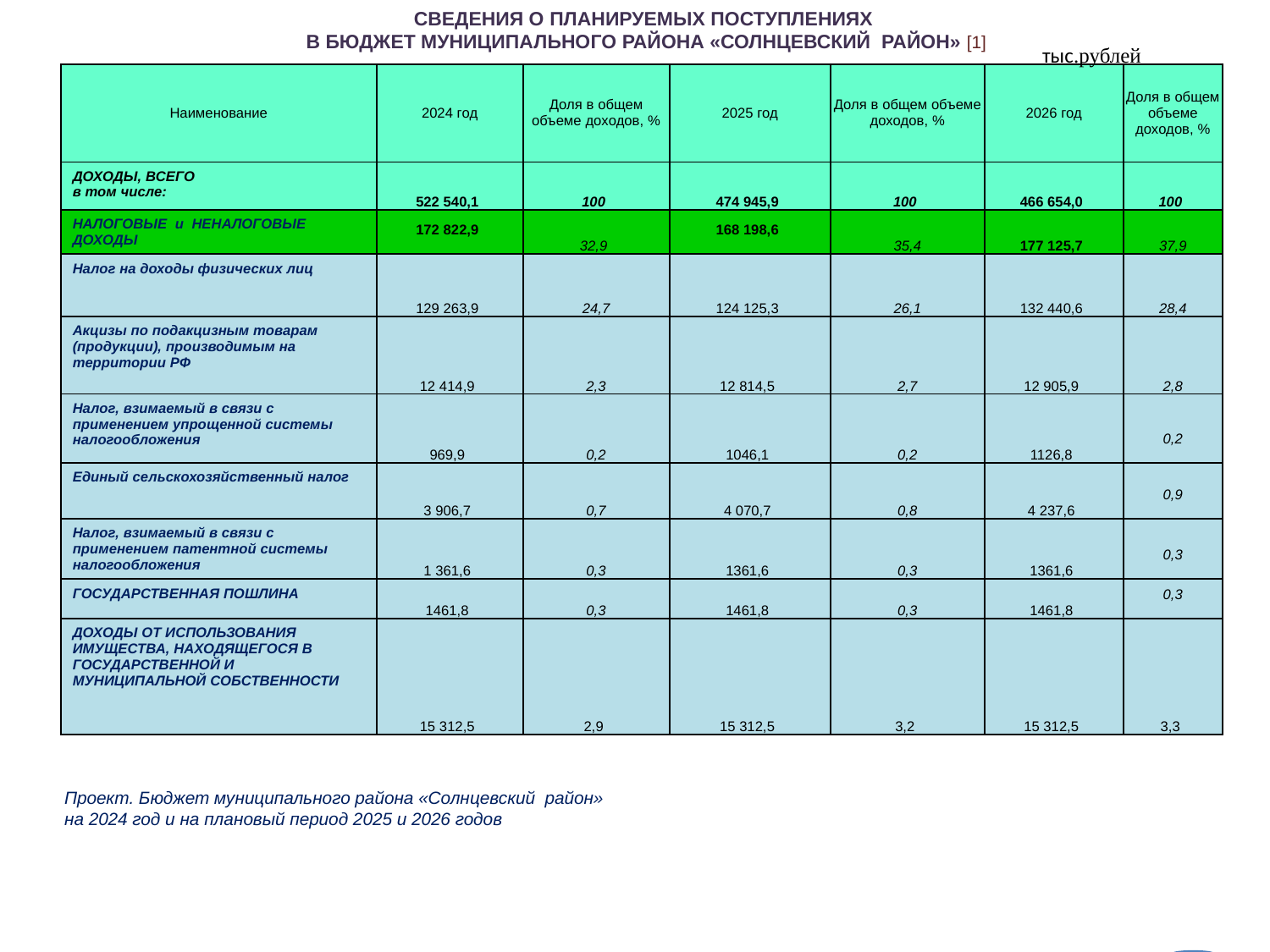

СВЕДЕНИЯ О ПЛАНИРУЕМЫХ ПОСТУПЛЕНИЯХ
В БЮДЖЕТ МУНИЦИПАЛЬНОГО РАЙОНА «СОЛНЦЕВСКИЙ  РАЙОН» [1]
тыс.рублей
| Наименование | 2024 год | Доля в общем объеме доходов, % | 2025 год | Доля в общем объеме доходов, % | 2026 год | Доля в общем объеме доходов, % |
| --- | --- | --- | --- | --- | --- | --- |
| ДОХОДЫ, ВСЕГО в том числе: | 522 540,1 | 100 | 474 945,9 | 100 | 466 654,0 | 100 |
| НАЛОГОВЫЕ и НЕНАЛОГОВЫЕ ДОХОДЫ | 172 822,9 | 32,9 | 168 198,6 | 35,4 | 177 125,7 | 37,9 |
| Налог на доходы физических лиц | 129 263,9 | 24,7 | 124 125,3 | 26,1 | 132 440,6 | 28,4 |
| Акцизы по подакцизным товарам (продукции), производимым на территории РФ | 12 414,9 | 2,3 | 12 814,5 | 2,7 | 12 905,9 | 2,8 |
| Налог, взимаемый в связи с применением упрощенной системы налогообложения | 969,9 | 0,2 | 1046,1 | 0,2 | 1126,8 | 0,2 |
| Единый сельскохозяйственный налог | 3 906,7 | 0,7 | 4 070,7 | 0,8 | 4 237,6 | 0,9 |
| Налог, взимаемый в связи с применением патентной системы налогообложения | 1 361,6 | 0,3 | 1361,6 | 0,3 | 1361,6 | 0,3 |
| ГОСУДАРСТВЕННАЯ ПОШЛИНА | 1461,8 | 0,3 | 1461,8 | 0,3 | 1461,8 | 0,3 |
| ДОХОДЫ ОТ ИСПОЛЬЗОВАНИЯ ИМУЩЕСТВА, НАХОДЯЩЕГОСЯ В ГОСУДАРСТВЕННОЙ И МУНИЦИПАЛЬНОЙ СОБСТВЕННОСТИ | 15 312,5 | 2,9 | 15 312,5 | 3,2 | 15 312,5 | 3,3 |
Проект. Бюджет муниципального района «Солнцевский  район»
на 2024 год и на плановый период 2025 и 2026 годов
11